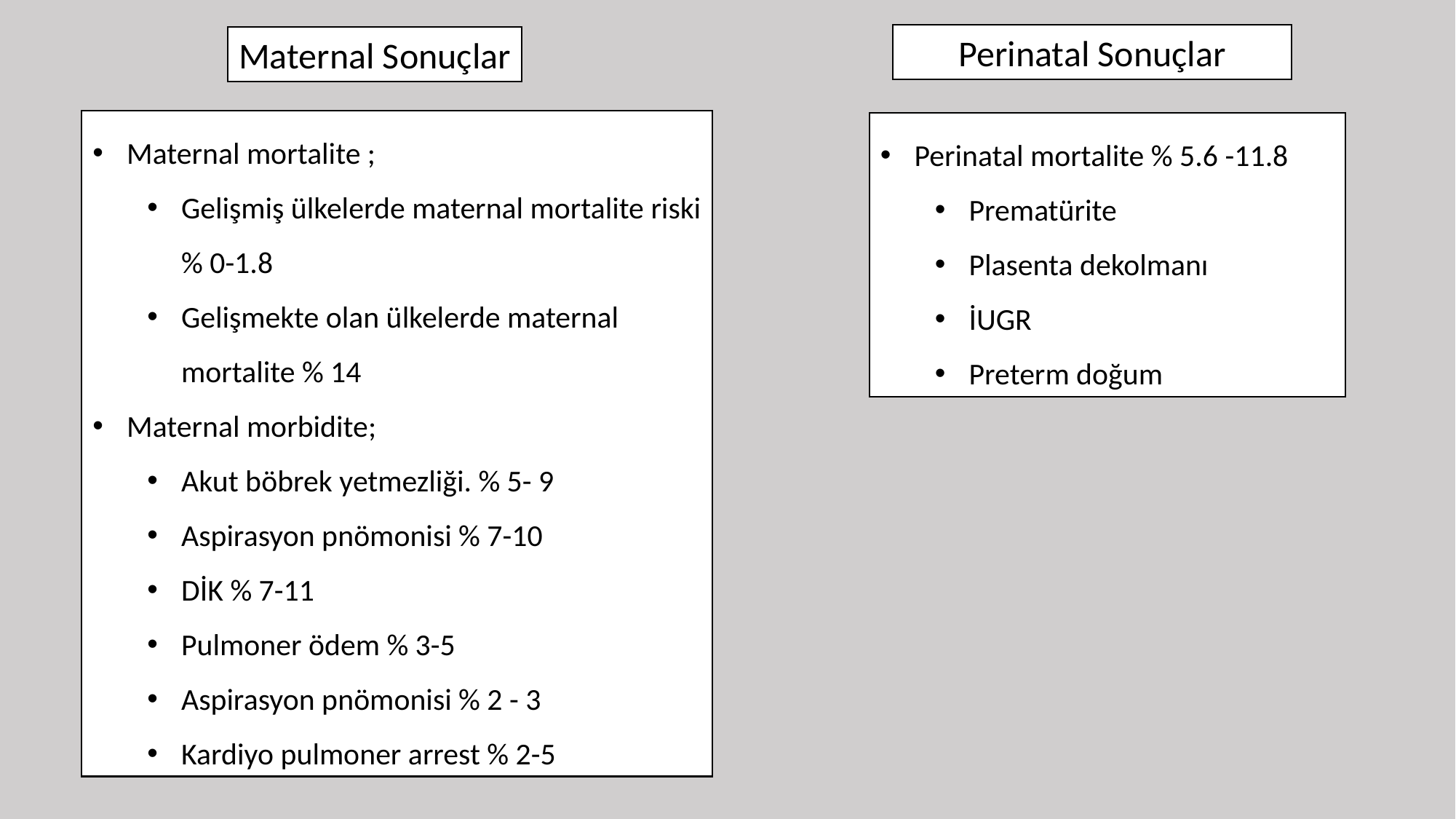

Perinatal Sonuçlar
Maternal Sonuçlar
Maternal mortalite ;
Gelişmiş ülkelerde maternal mortalite riski % 0-1.8
Gelişmekte olan ülkelerde maternal mortalite % 14
Maternal morbidite;
Akut böbrek yetmezliği. % 5- 9
Aspirasyon pnömonisi % 7-10
DİK % 7-11
Pulmoner ödem % 3-5
Aspirasyon pnömonisi % 2 - 3
Kardiyo pulmoner arrest % 2-5
Perinatal mortalite % 5.6 -11.8
Prematürite
Plasenta dekolmanı
İUGR
Preterm doğum